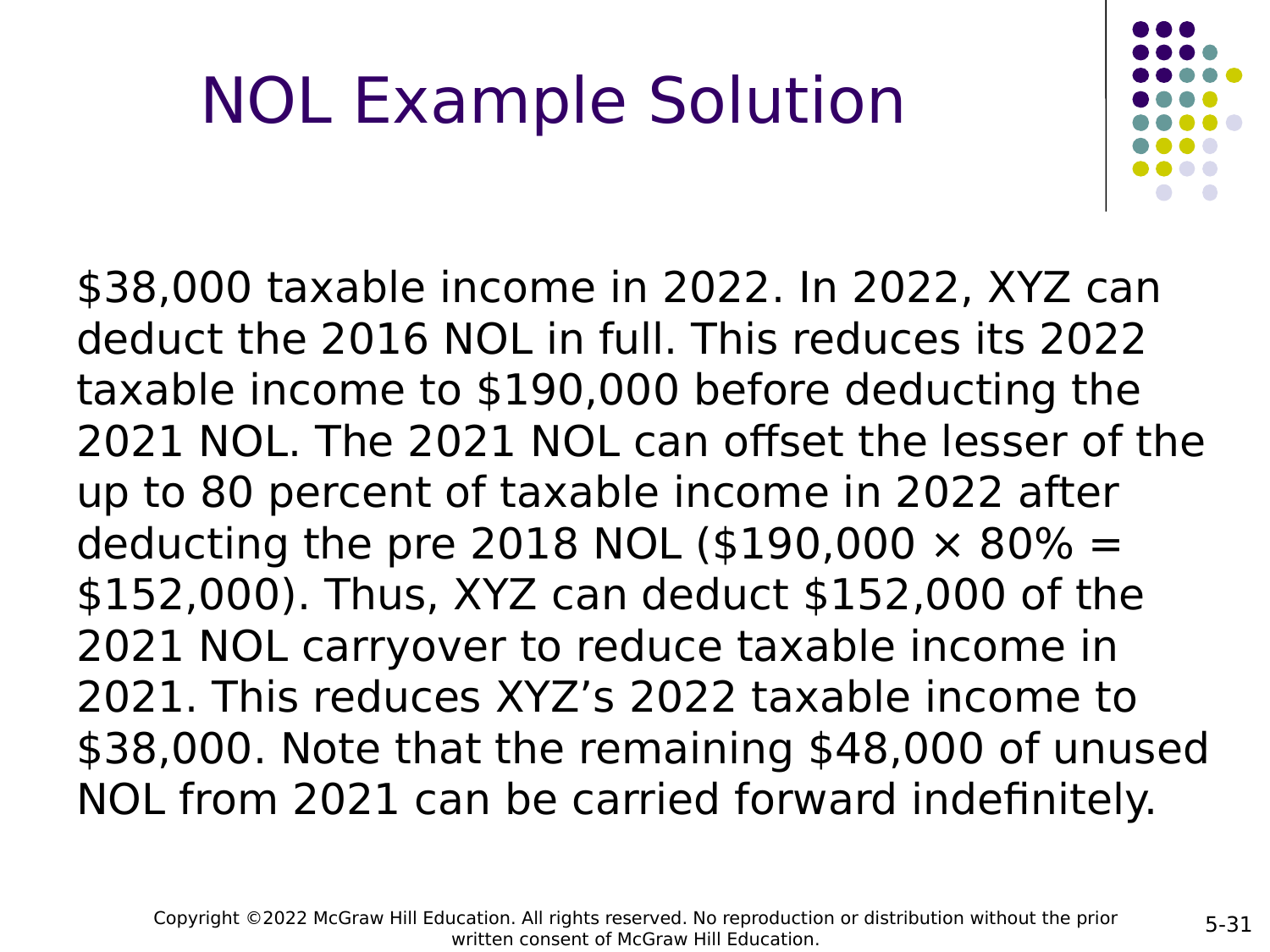

# NOL Example Solution
$38,000 taxable income in 2022. In 2022, XYZ can deduct the 2016 NOL in full. This reduces its 2022 taxable income to $190,000 before deducting the 2021 NOL. The 2021 NOL can offset the lesser of the up to 80 percent of taxable income in 2022 after deducting the pre 2018 NOL ($190,000 × 80% = $152,000). Thus, XYZ can deduct $152,000 of the 2021 NOL carryover to reduce taxable income in 2021. This reduces XYZ’s 2022 taxable income to $38,000. Note that the remaining $48,000 of unused NOL from 2021 can be carried forward indefinitely.
5-31